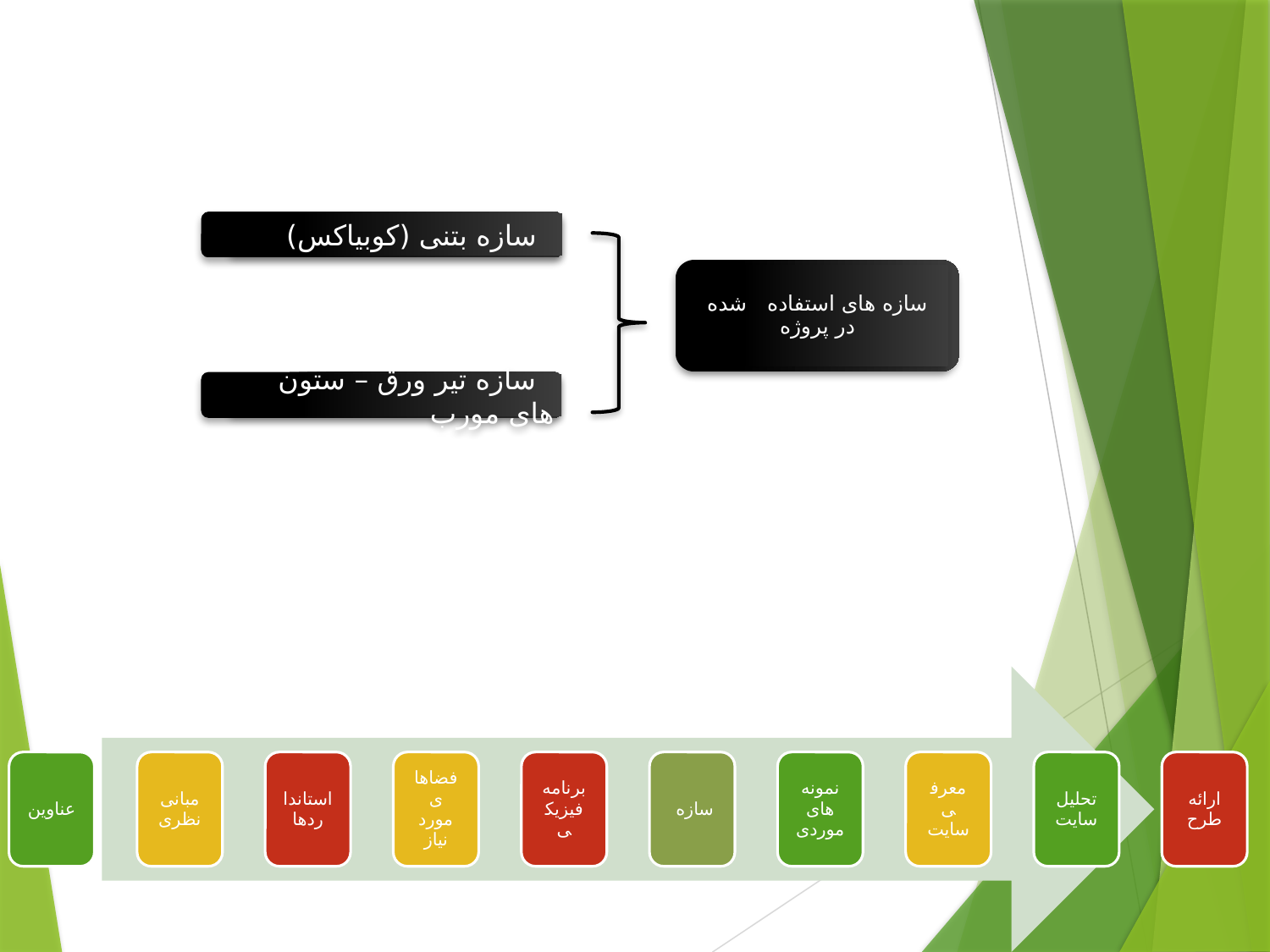

سازه بتنی (کوبیاکس)

سازه های استفاده   شده در پروژه

  سازه تیر ورق – ستون های مورب
عناوین
مبانی نظری
استانداردها
فضاهای مورد نیاز
برنامه فیزیکی
سازه
معرفی سایت
تحلیل سایت
ارائه طرح
نمونه های موردی